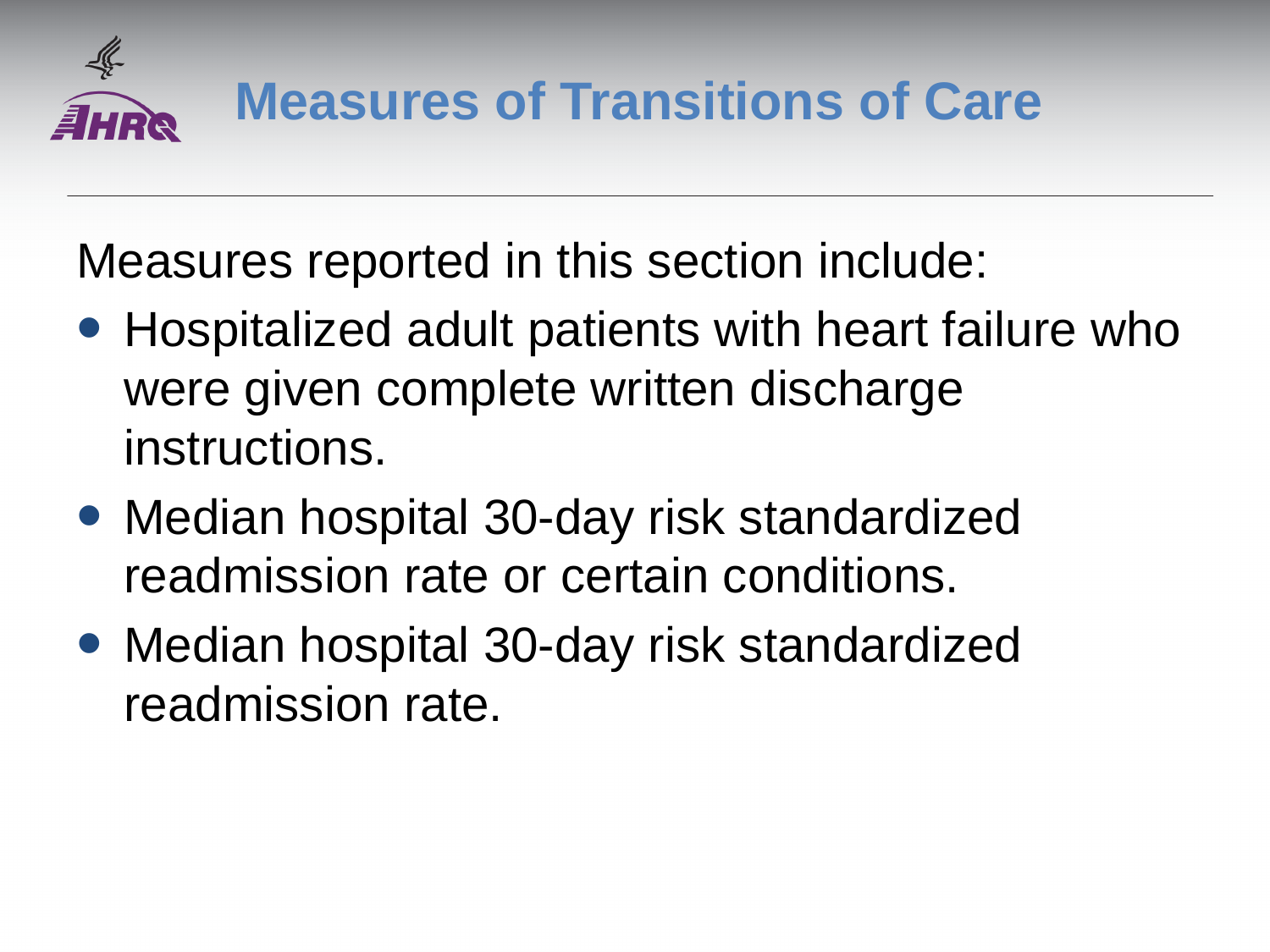

# Measures of Transitions of Care
Measures reported in this section include:
Hospitalized adult patients with heart failure who were given complete written discharge instructions.
Median hospital 30-day risk standardized readmission rate or certain conditions.
Median hospital 30-day risk standardized readmission rate.